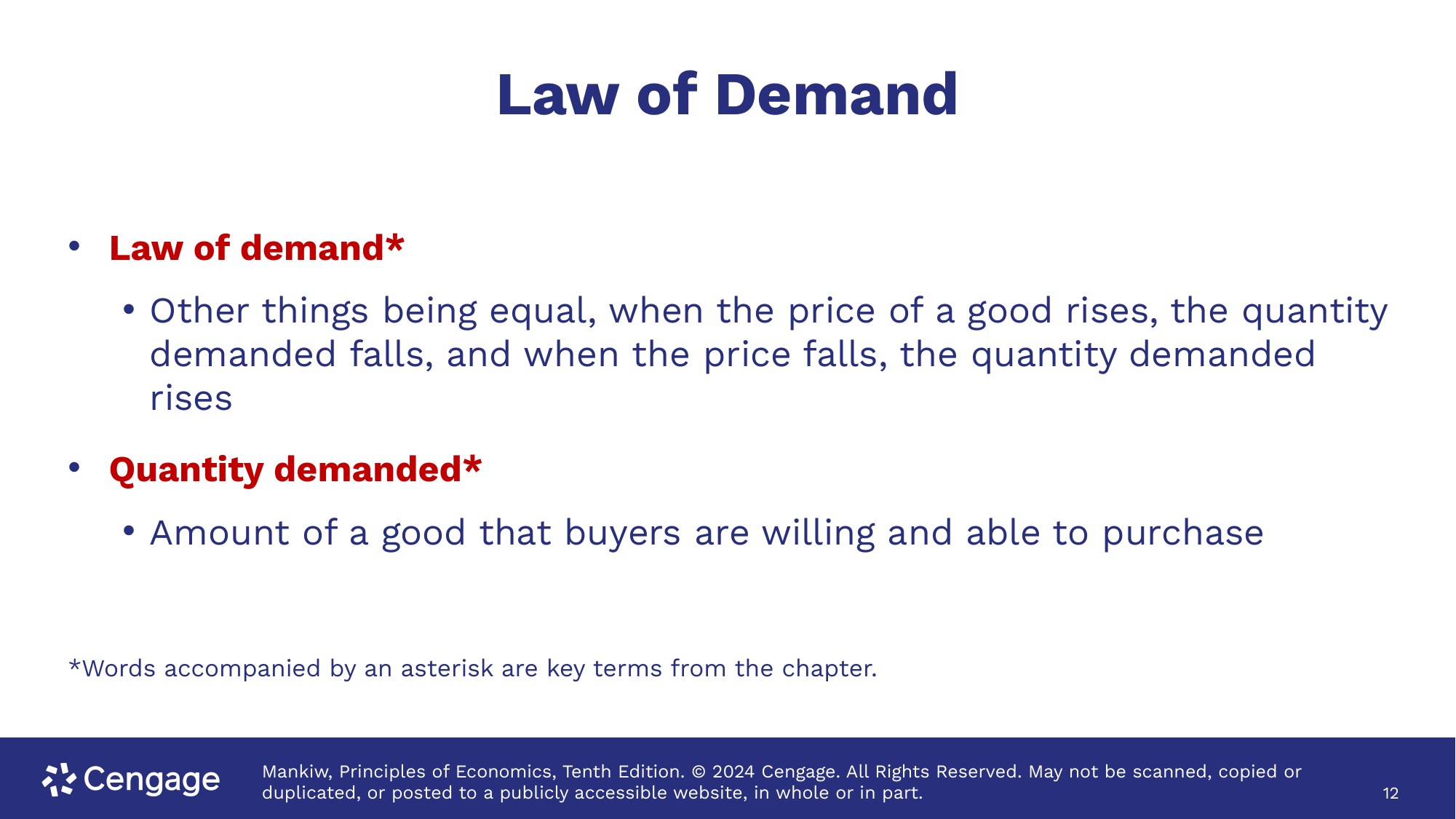

# Law of Demand
Law of demand*
Other things being equal, when the price of a good rises, the quantity demanded falls, and when the price falls, the quantity demanded rises
Quantity demanded*
Amount of a good that buyers are willing and able to purchase
*Words accompanied by an asterisk are key terms from the chapter.